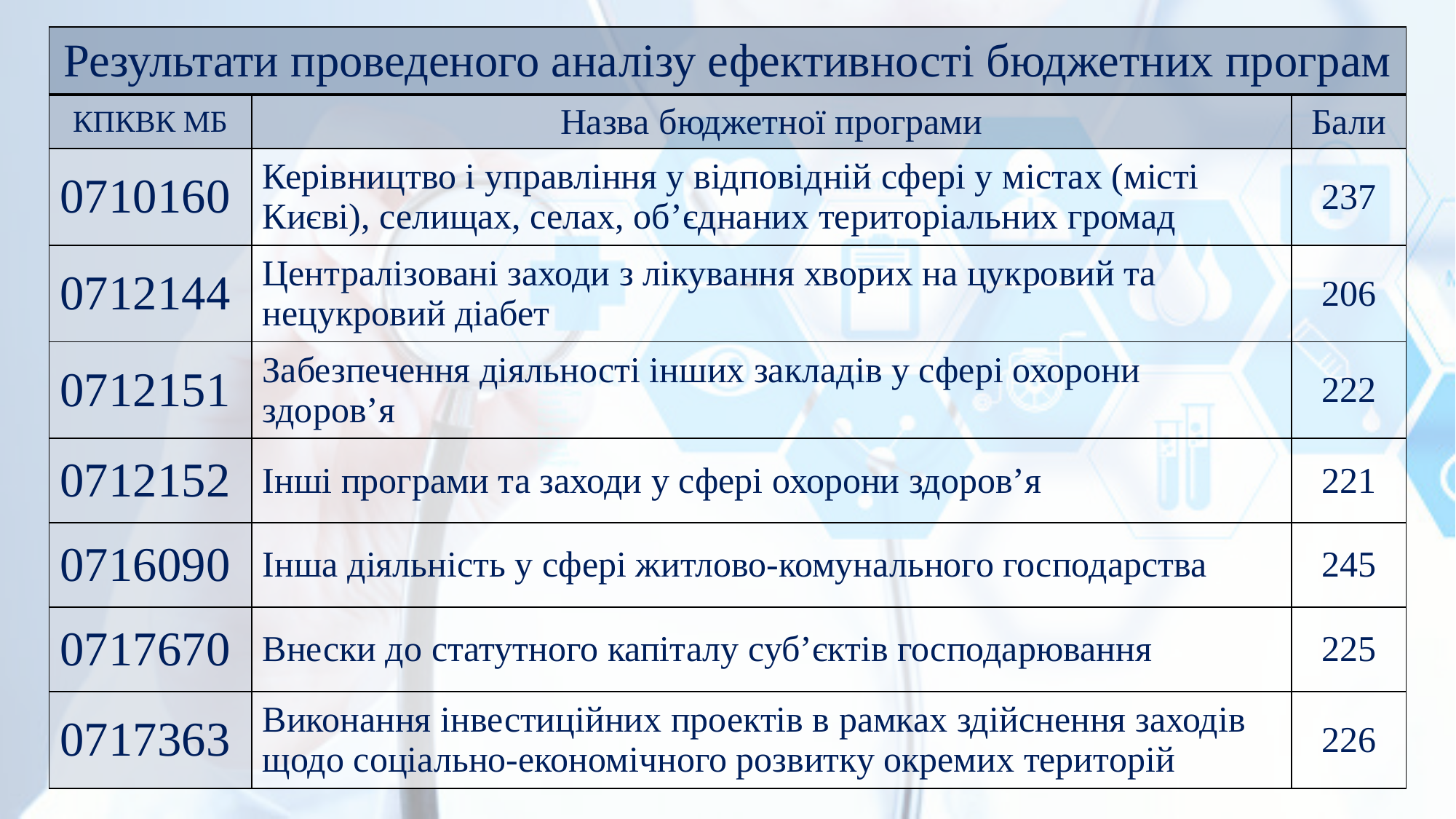

| Результати проведеного аналізу ефективності бюджетних програм |  |  |
| --- | --- | --- |
| КПКВК МБ | Назва бюджетної програми | Бали |
| 0710160 | Керівництво і управління у відповідній сфері у містах (місті Києві), селищах, селах, об’єднаних територіальних громад | 237 |
| 0712144 | Централізовані заходи з лікування хворих на цукровий та нецукровий діабет | 206 |
| 0712151 | Забезпечення діяльності інших закладів у сфері охорони здоров’я | 222 |
| 0712152 | Інші програми та заходи у сфері охорони здоров’я | 221 |
| 0716090 | Інша діяльність у сфері житлово-комунального господарства | 245 |
| 0717670 | Внески до статутного капіталу суб’єктів господарювання | 225 |
| 0717363 | Виконання інвестиційних проектів в рамках здійснення заходів щодо соціально-економічного розвитку окремих територій | 226 |